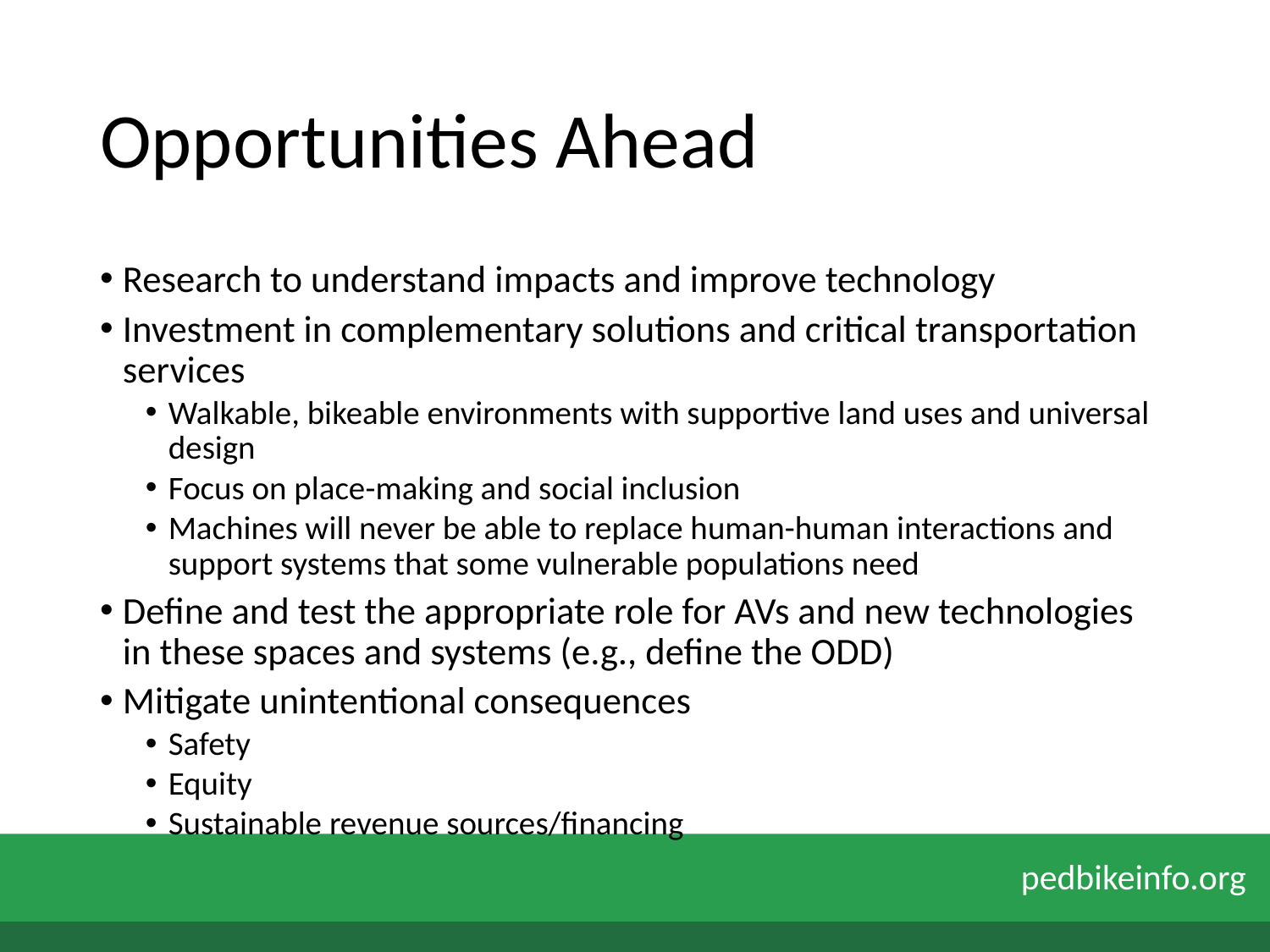

# Opportunities Ahead
Research to understand impacts and improve technology
Investment in complementary solutions and critical transportation services
Walkable, bikeable environments with supportive land uses and universal design
Focus on place-making and social inclusion
Machines will never be able to replace human-human interactions and support systems that some vulnerable populations need
Define and test the appropriate role for AVs and new technologies in these spaces and systems (e.g., define the ODD)
Mitigate unintentional consequences
Safety
Equity
Sustainable revenue sources/financing